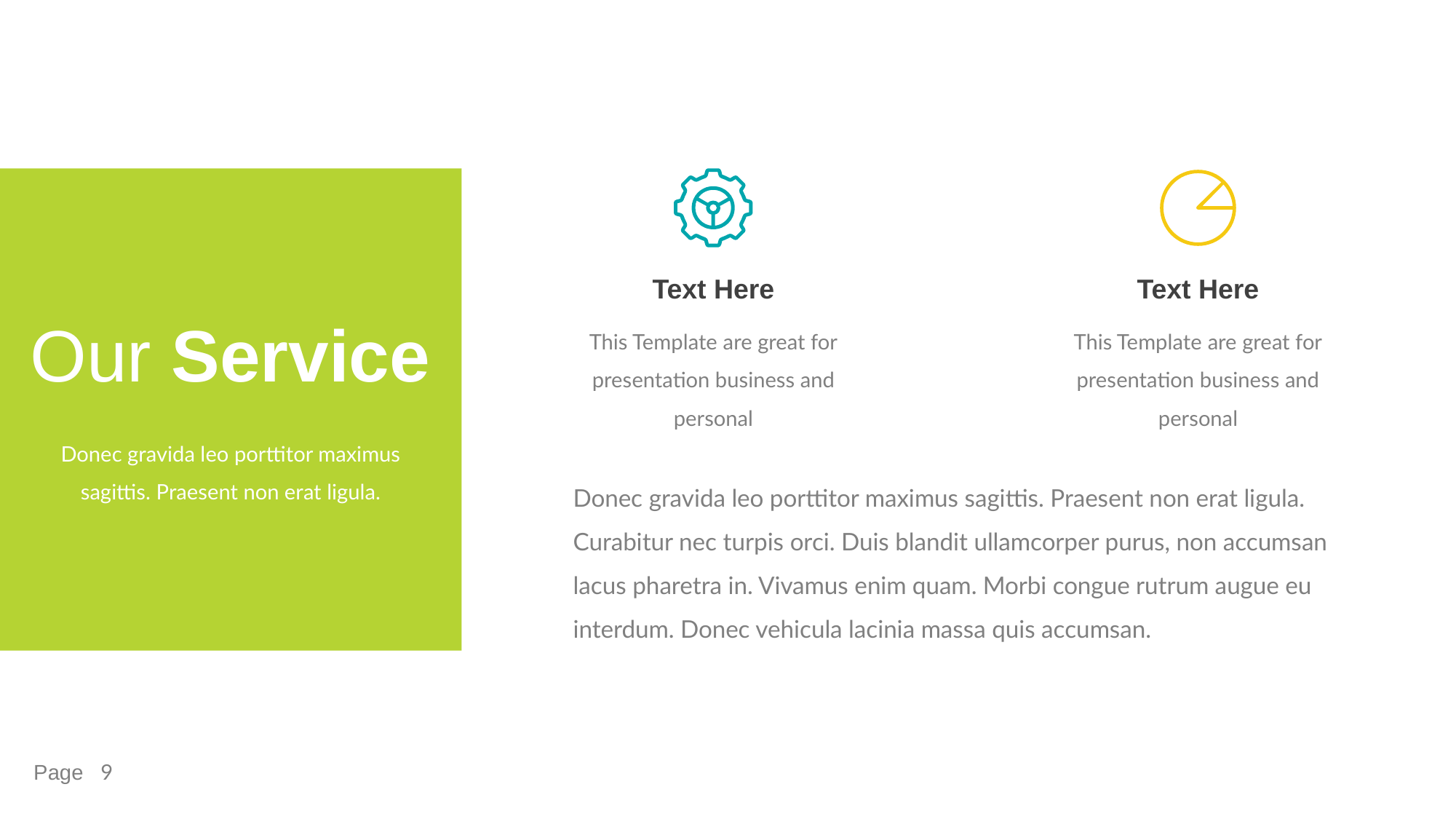

Text Here
Text Here
This Template are great for presentation business and personal
This Template are great for presentation business and personal
Our Service
Donec gravida leo porttitor maximus sagittis. Praesent non erat ligula.
Donec gravida leo porttitor maximus sagittis. Praesent non erat ligula. Curabitur nec turpis orci. Duis blandit ullamcorper purus, non accumsan lacus pharetra in. Vivamus enim quam. Morbi congue rutrum augue eu interdum. Donec vehicula lacinia massa quis accumsan.